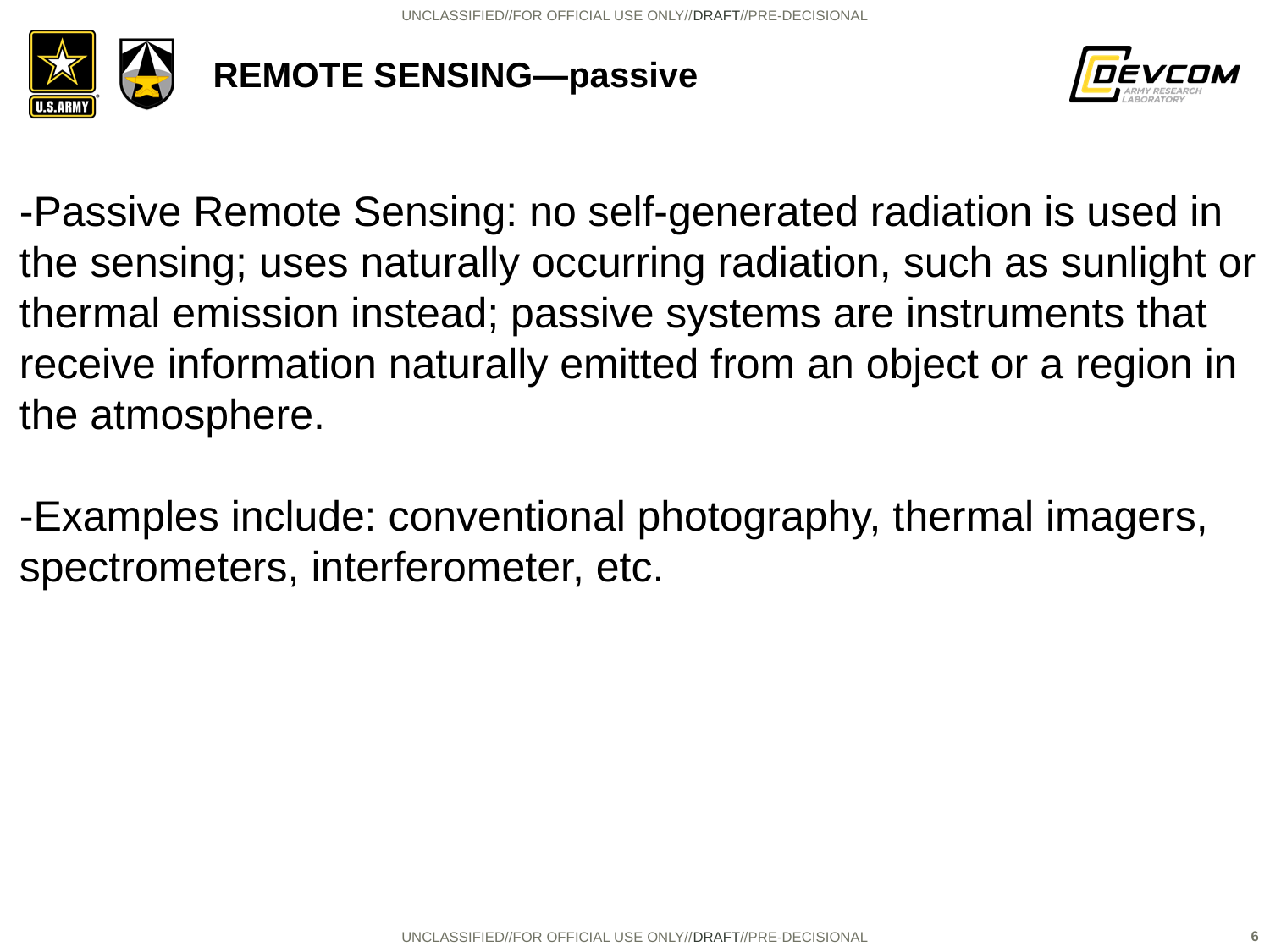

# Remote sensing—passive
-Passive Remote Sensing: no self-generated radiation is used in
the sensing; uses naturally occurring radiation, such as sunlight or
thermal emission instead; passive systems are instruments that
receive information naturally emitted from an object or a region in
the atmosphere.

-Examples include: conventional photography, thermal imagers,
spectrometers, interferometer, etc.